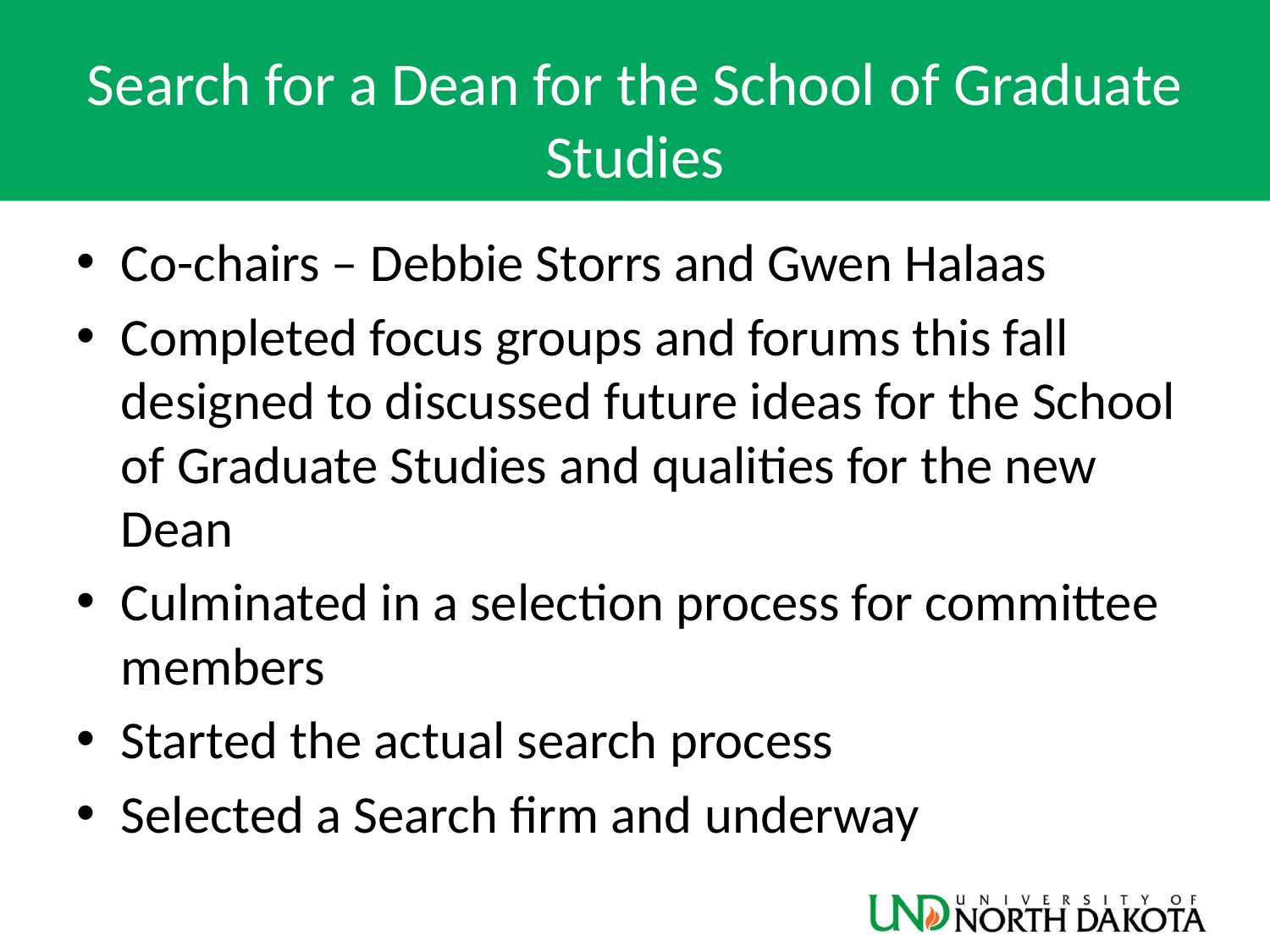

# Search for a Dean for the School of Graduate Studies
Co-chairs – Debbie Storrs and Gwen Halaas
Completed focus groups and forums this fall designed to discussed future ideas for the School of Graduate Studies and qualities for the new Dean
Culminated in a selection process for committee members
Started the actual search process
Selected a Search firm and underway